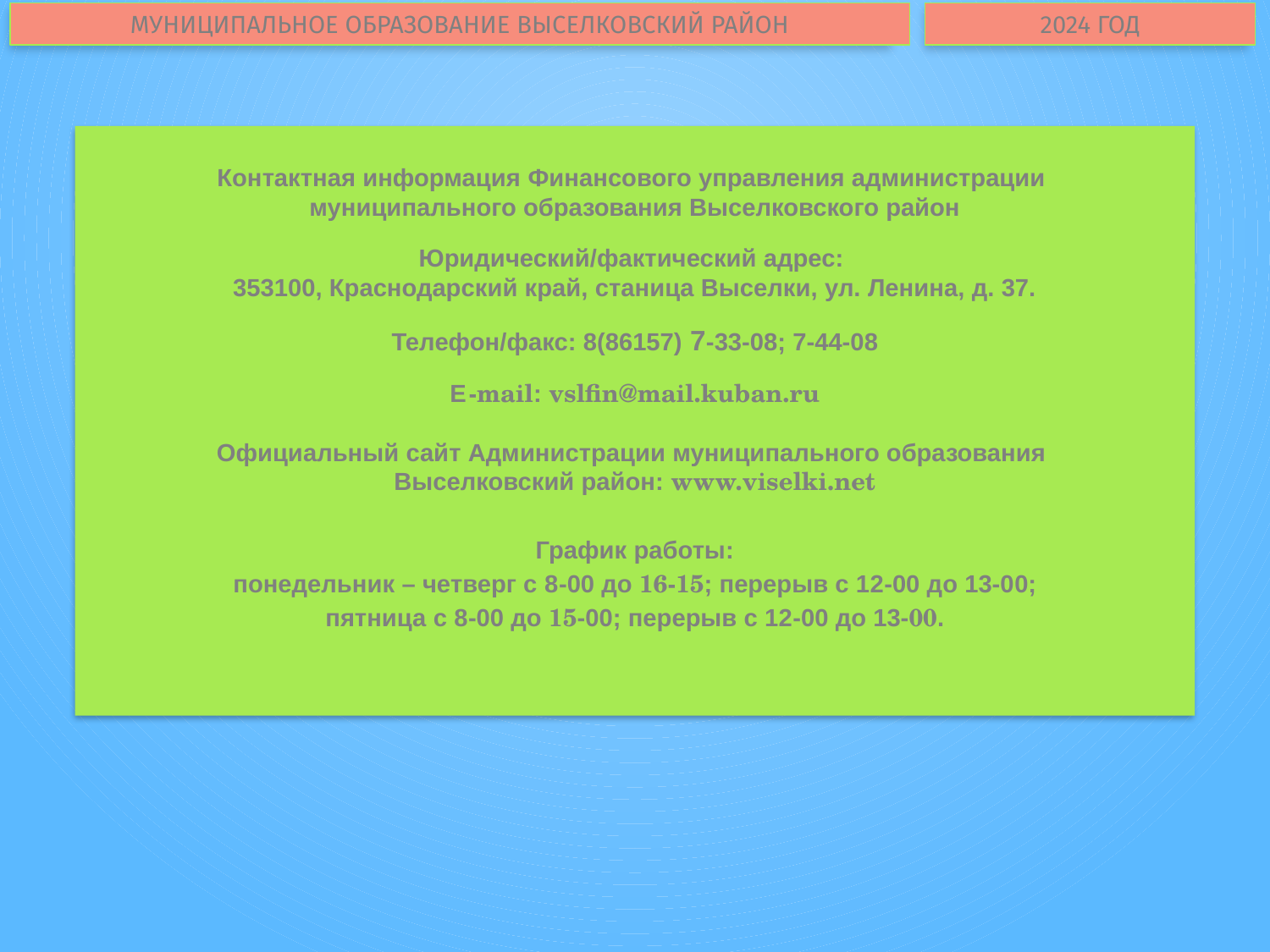

МУНИЦИПАЛЬНОЕ ОБРАЗОВАНИЕ ВЫСЕЛКОВСКИЙ РАЙОН
2024 ГОД

Контактная информация Финансового управления администрации
муниципального образования Выселковского район

Юридический/фактический адрес:
353100, Краснодарский край, станица Выселки, ул. Ленина, д. 37.
Телефон/факс: 8(86157) 7-33-08; 7-44-08
E-mail: vslfin@mail.kuban.ru

Официальный сайт Администрации муниципального образования
Выселковский район: www.viselki.net

График работы:
понедельник – четверг с 8-00 до 16-15; перерыв с 12-00 до 13-00;
пятница с 8-00 до 15-00; перерыв с 12-00 до 13-00.